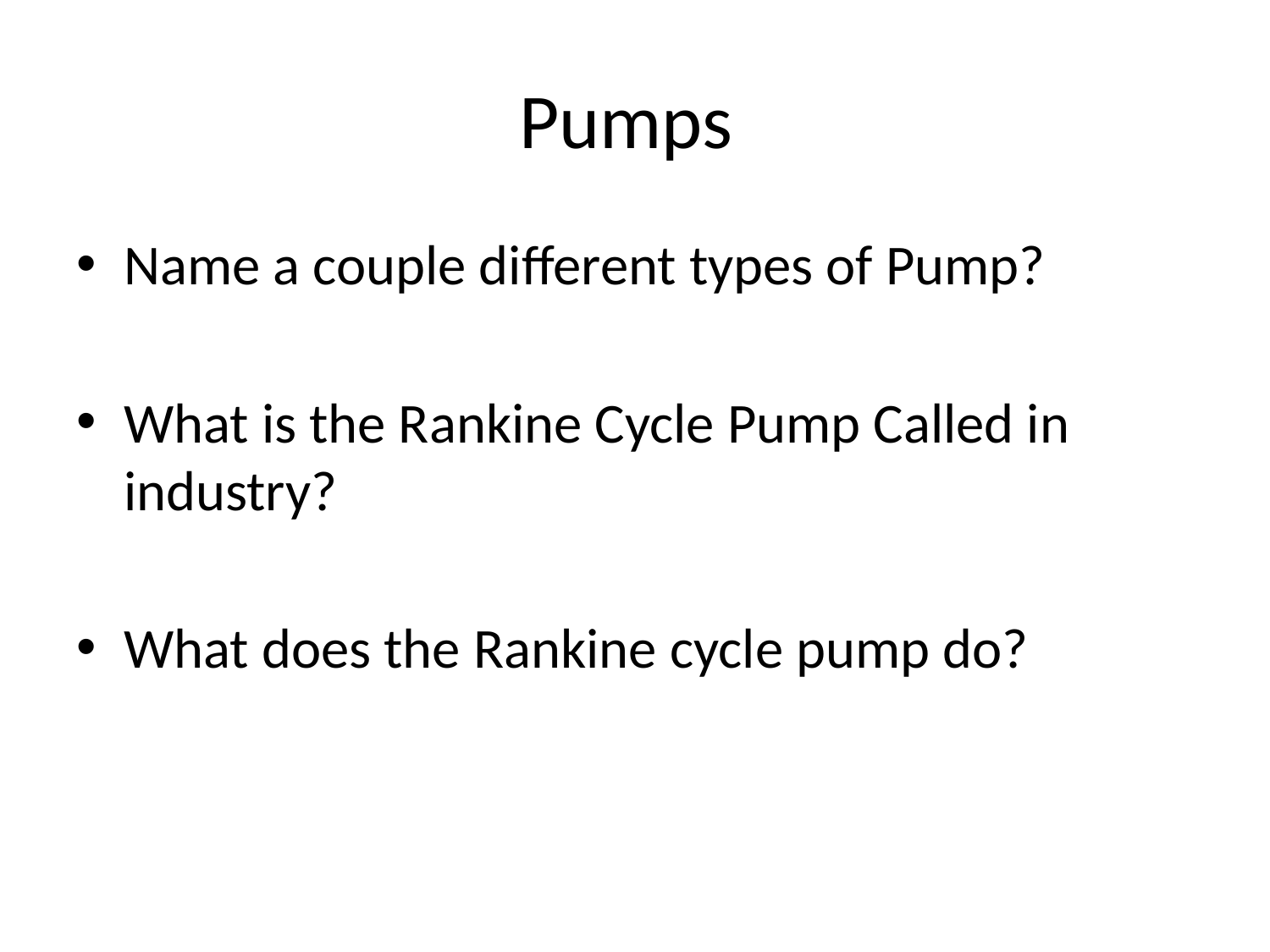

# Pumps
Name a couple different types of Pump?

What is the Rankine Cycle Pump Called in industry?

What does the Rankine cycle pump do?